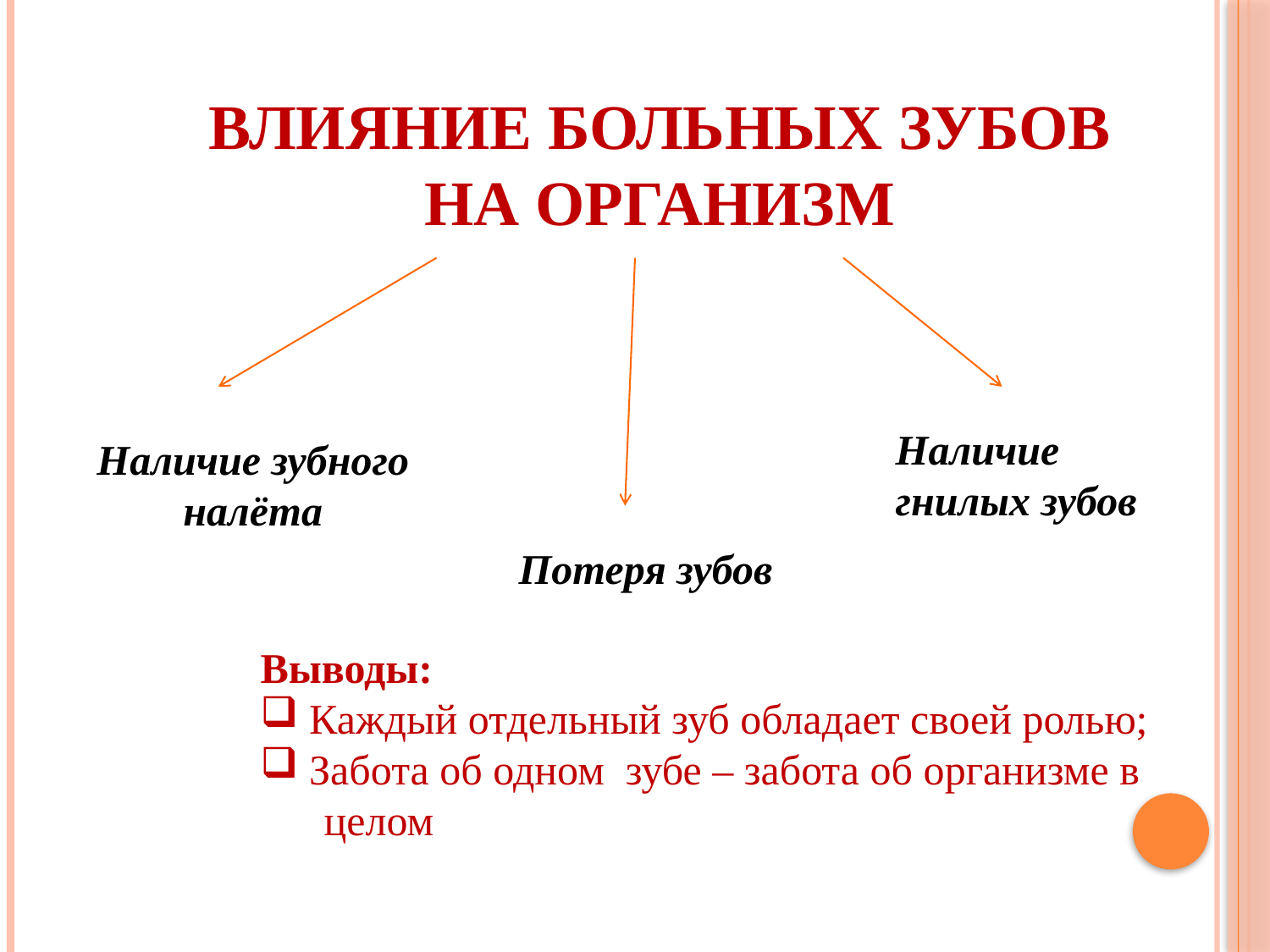

Влияние больных зубов на организм
Наличие гнилых зубов

Наличие зубного налёта
Потеря зубов
Выводы:
 Каждый отдельный зуб обладает своей ролью;
 Забота об одном  зубе – забота об организме в
      целом